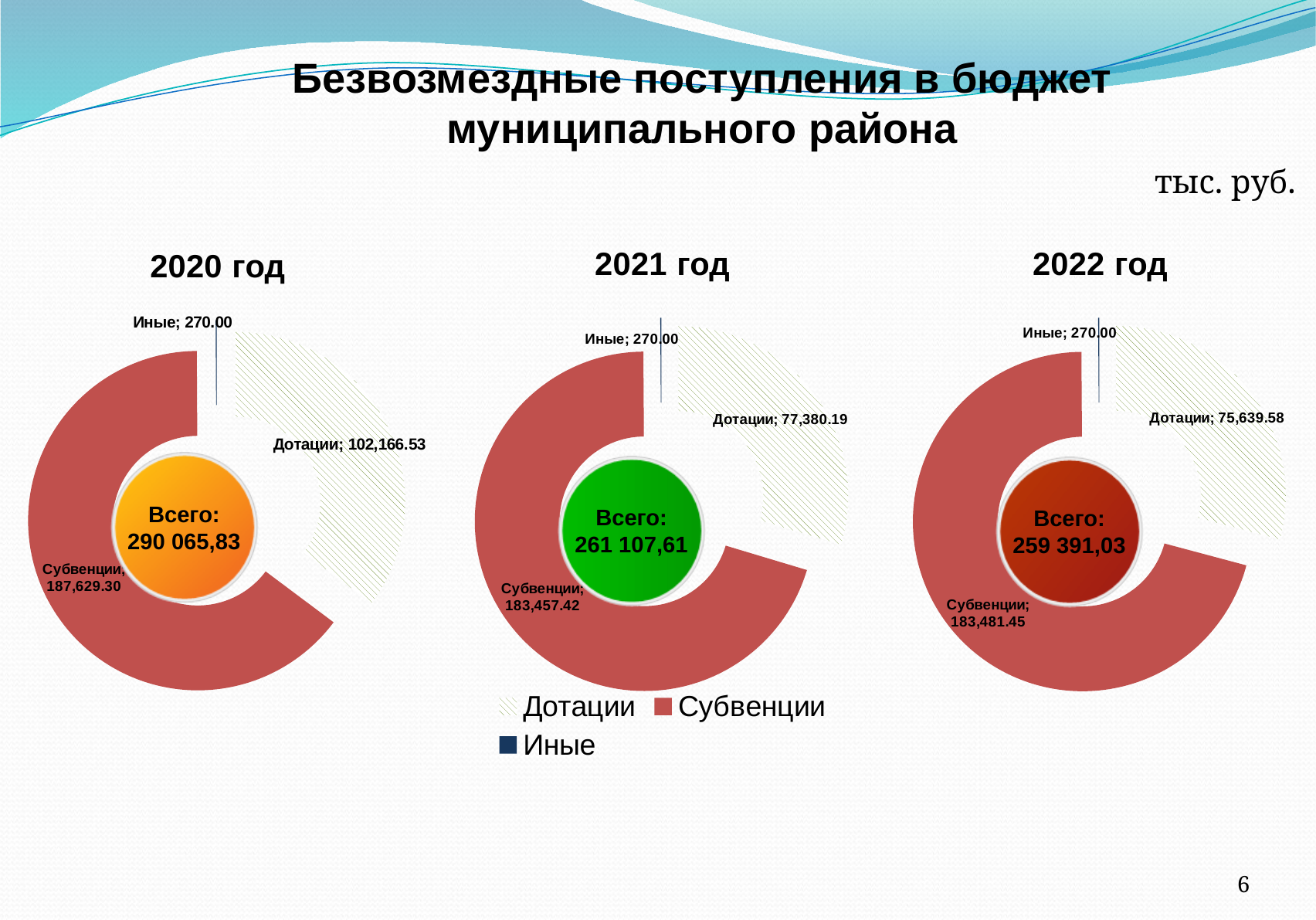

Безвозмездные поступления в бюджет муниципального района
тыс. руб.

### Chart:

| Category | 2021 год |
|---|---|
| Дотации | 77380.19 |
| Субвенции | 183457.42 |
| Иные | 270.0 |

### Chart:

| Category | 2022 год |
|---|---|
| Дотации | 75639.58 |
| Субвенции | 183481.45 |
| Иные | 270.0 |

### Chart:

| Category | 2020 год |
|---|---|
| Дотации | 102166.53 |
| Субвенции | 187629.3 |
| Иные | 270.0 |
Всего:
290 065,83
Всего:
261 107,61
Всего:
259 391,03
6